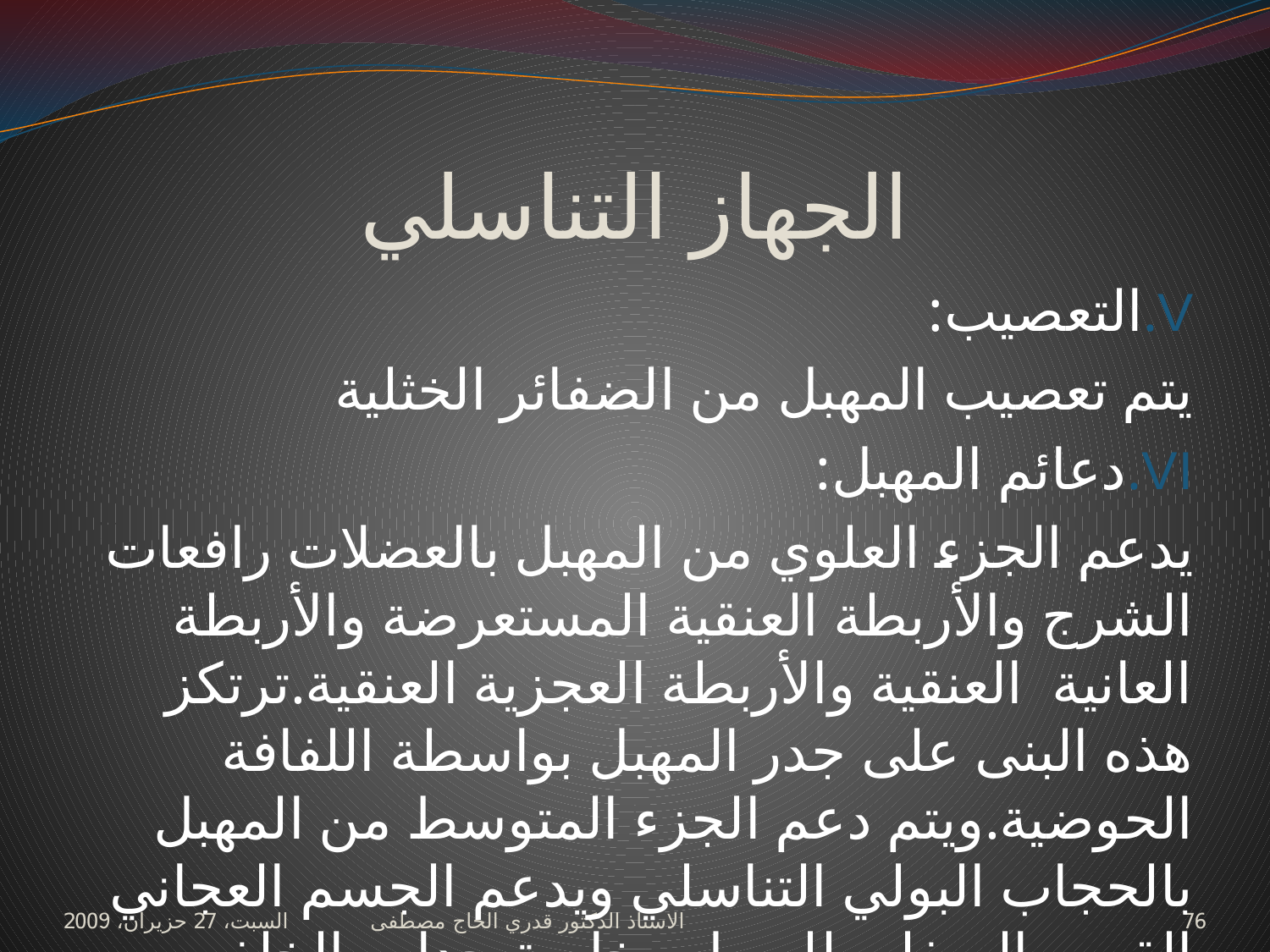

# الجهاز التناسلي
التعصيب:
يتم تعصيب المهبل من الضفائر الخثلية
دعائم المهبل:
يدعم الجزء العلوي من المهبل بالعضلات رافعات الشرج والأربطة العنقية المستعرضة والأربطة العانية  العنقية والأربطة العجزية العنقية.ترتكز هذه البنى على جدر المهبل بواسطة اللفافة الحوضية.ويتم دعم الجزء المتوسط من المهبل بالحجاب البولي التناسلي ويدعم الجسم العجاني القسم السفلي للمهبل وخاصة جداره الخلفي
السبت، 27 حزيران، 2009
الاستاذ الدكتور قدري الحاج مصطفى
76